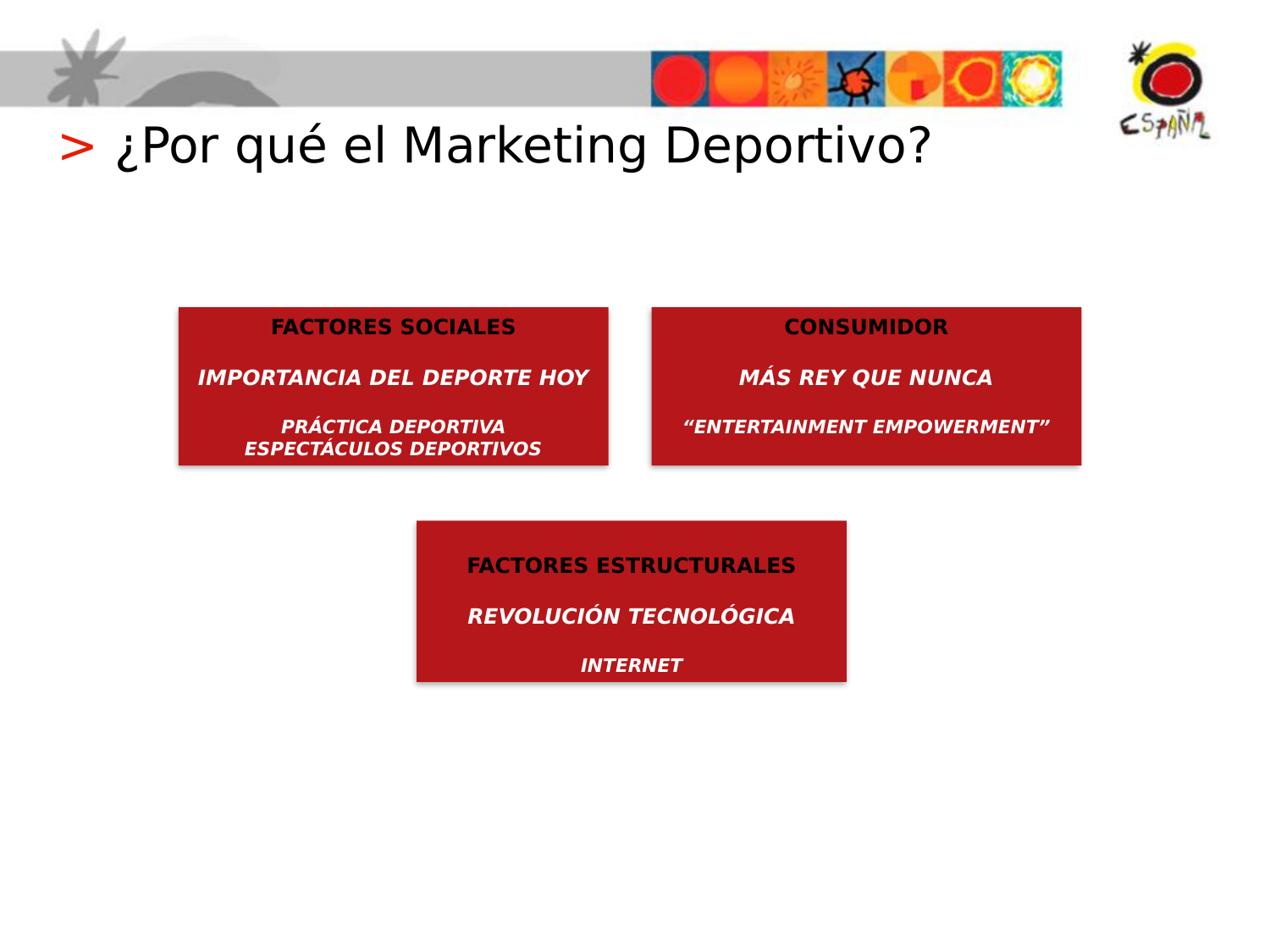

> ¿Por qué el Marketing Deportivo?
Factores sociales

Importancia del deporte hoy

Práctica deportiva
Espectáculos deportivos
CONSUMIDOR

MÁS REY QUE NUNCA

“ENTERTAINMENT EMPOWERMENT”

FACTORES ESTRUCTURALES

REVOLUCIÓN TECNOLÓGICA

internet